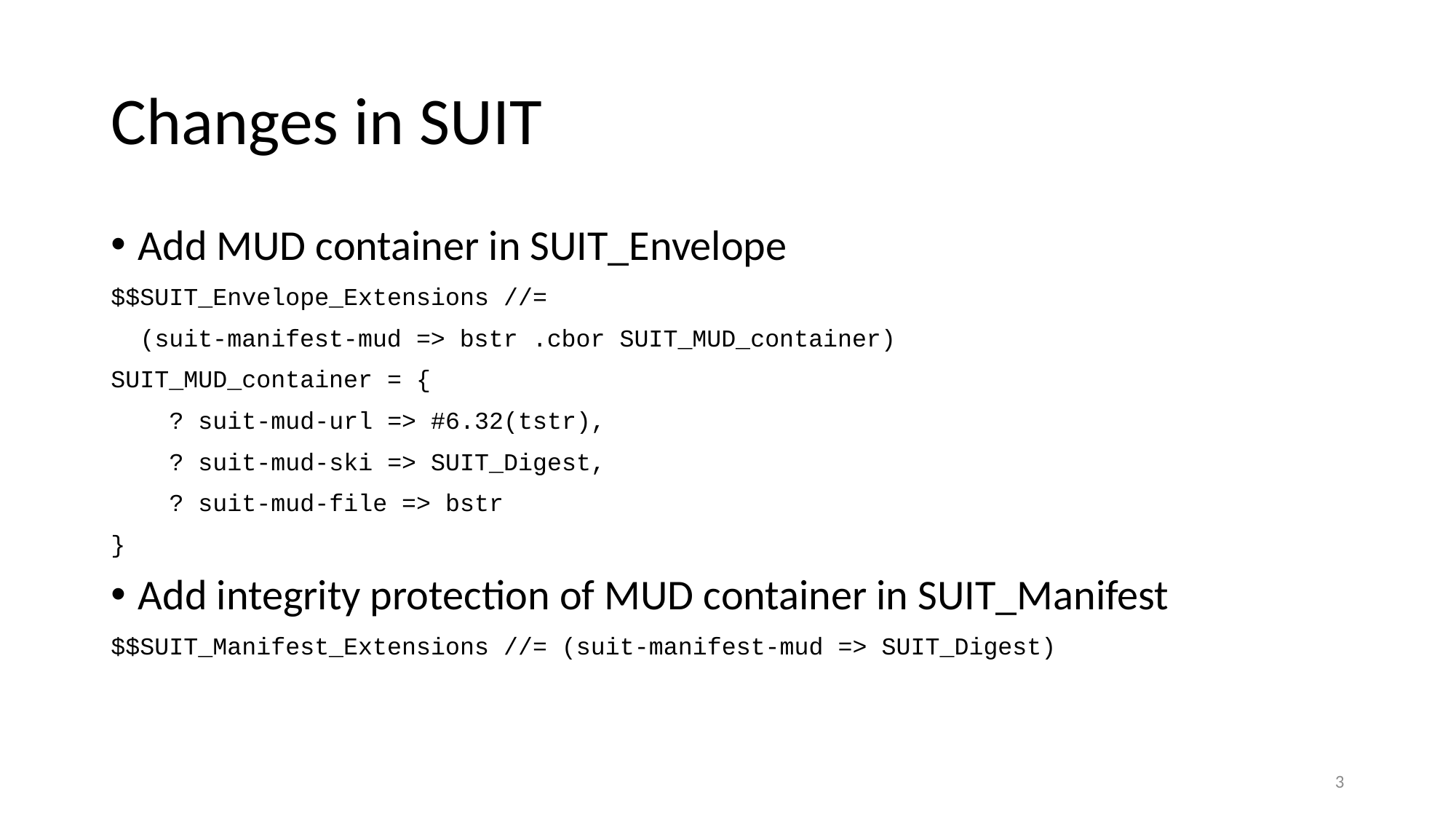

# Changes in SUIT
Add MUD container in SUIT_Envelope
$$SUIT_Envelope_Extensions //=
  (suit-manifest-mud => bstr .cbor SUIT_MUD_container)
SUIT_MUD_container = {
    ? suit-mud-url => #6.32(tstr),
    ? suit-mud-ski => SUIT_Digest,
    ? suit-mud-file => bstr
}
Add integrity protection of MUD container in SUIT_Manifest
$$SUIT_Manifest_Extensions //= (suit-manifest-mud => SUIT_Digest)
3